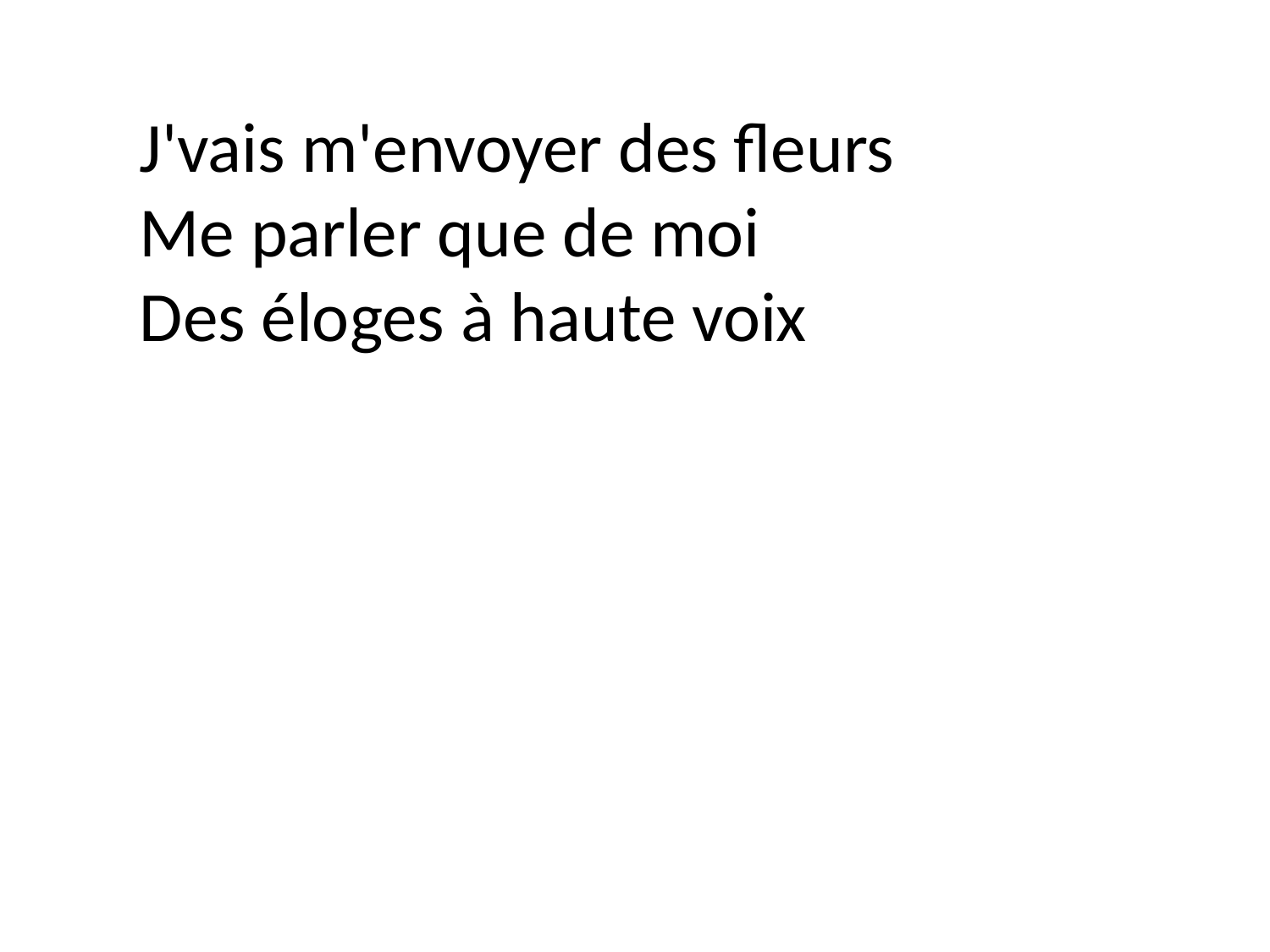

J'vais m'envoyer des fleurs
Me parler que de moi
Des éloges à haute voix